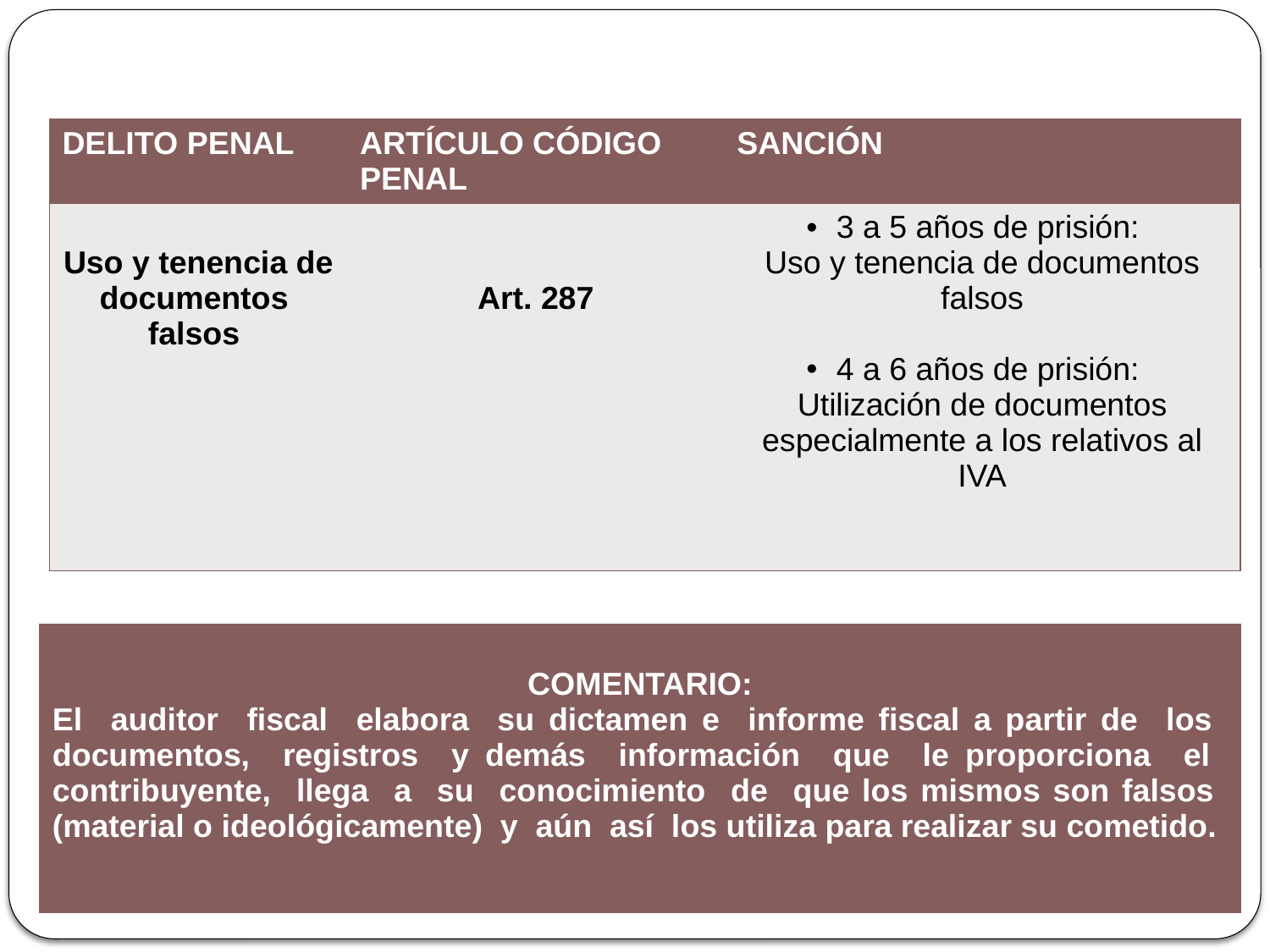

| DELITO PENAL | ARTÍCULO CÓDIGO PENAL | SANCIÓN |
| --- | --- | --- |
| Uso y tenencia de documentos falsos | Art. 287 | 3 a 5 años de prisión: Uso y tenencia de documentos falsos 4 a 6 años de prisión: Utilización de documentos especialmente a los relativos al IVA |
| COMENTARIO: El auditor fiscal elabora su dictamen e informe fiscal a partir de los documentos, registros y demás información que le proporciona el contribuyente, llega a su conocimiento de que los mismos son falsos (material o ideológicamente) y aún así los utiliza para realizar su cometido. |
| --- |